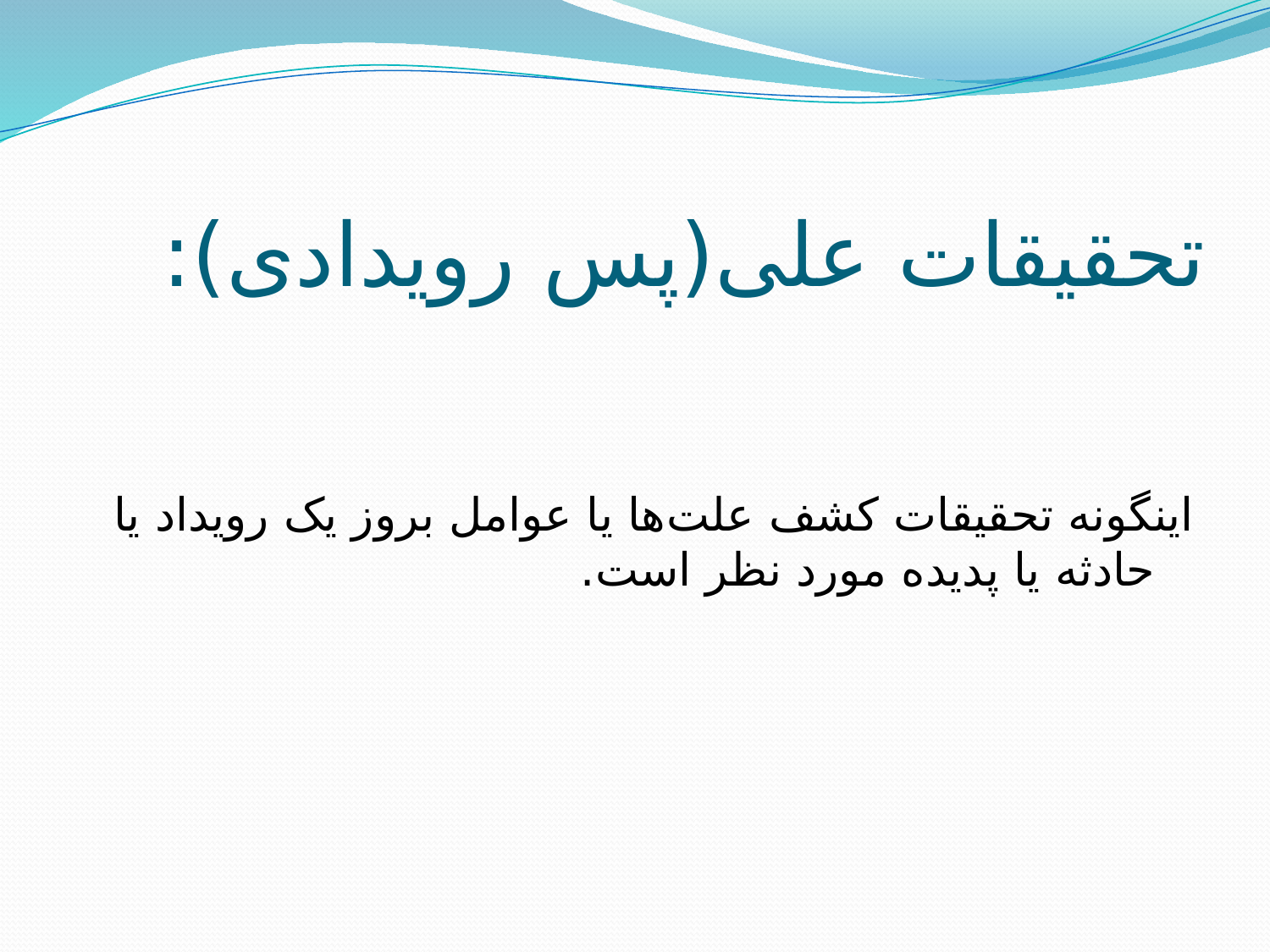

# تحقیقات علی(پس رویدادی):
اینگونه تحقیقات کشف علت‌ها یا عوامل بروز یک رویداد یا حادثه یا پدیده مورد نظر است.